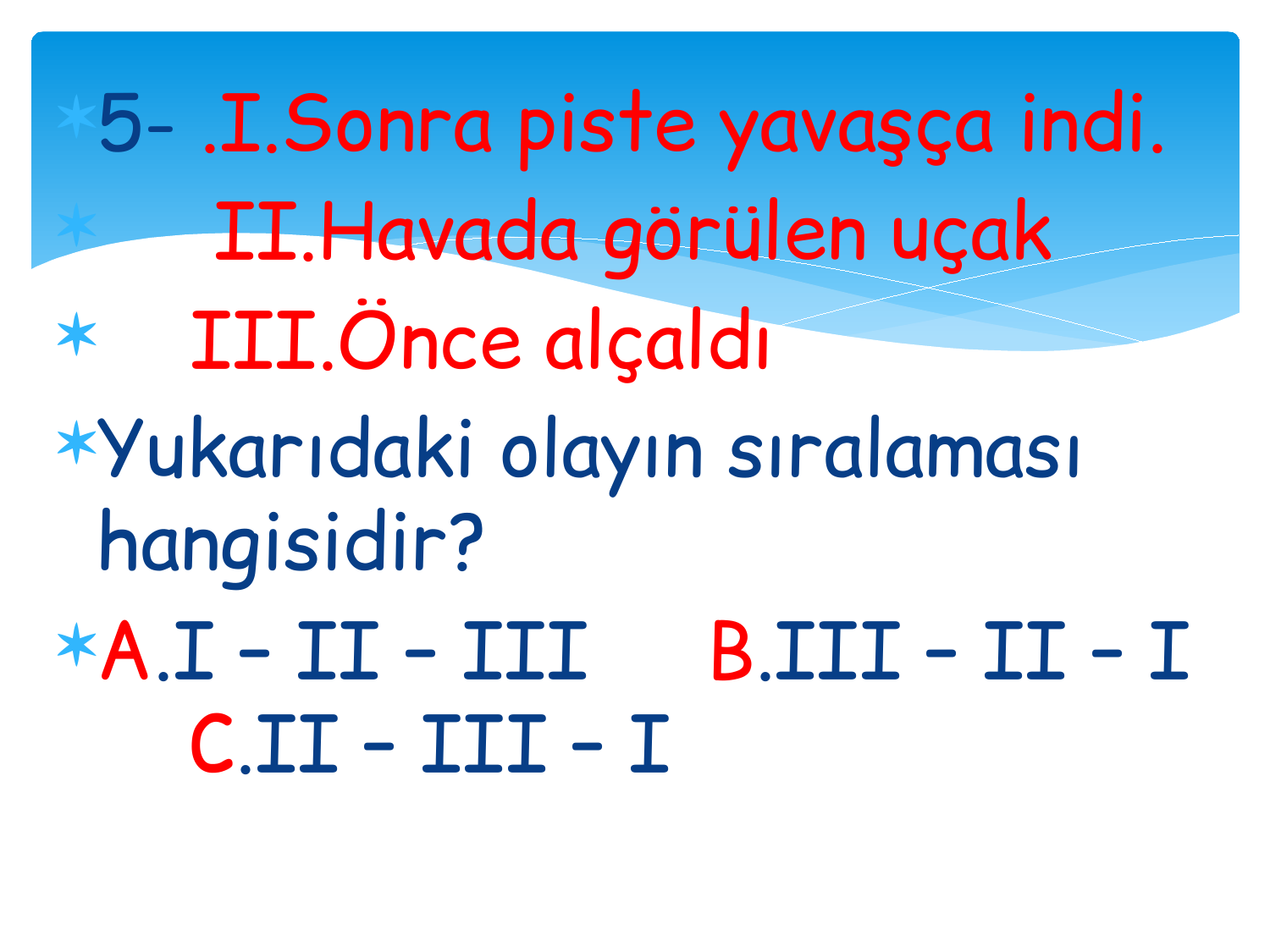

5- .I.Sonra piste yavaşça indi.
     II.Havada görülen uçak
    III.Önce alçaldı
Yukarıdaki olayın sıralaması hangisidir?
A.I – II – III     B.III – II – I      C.II – III – I